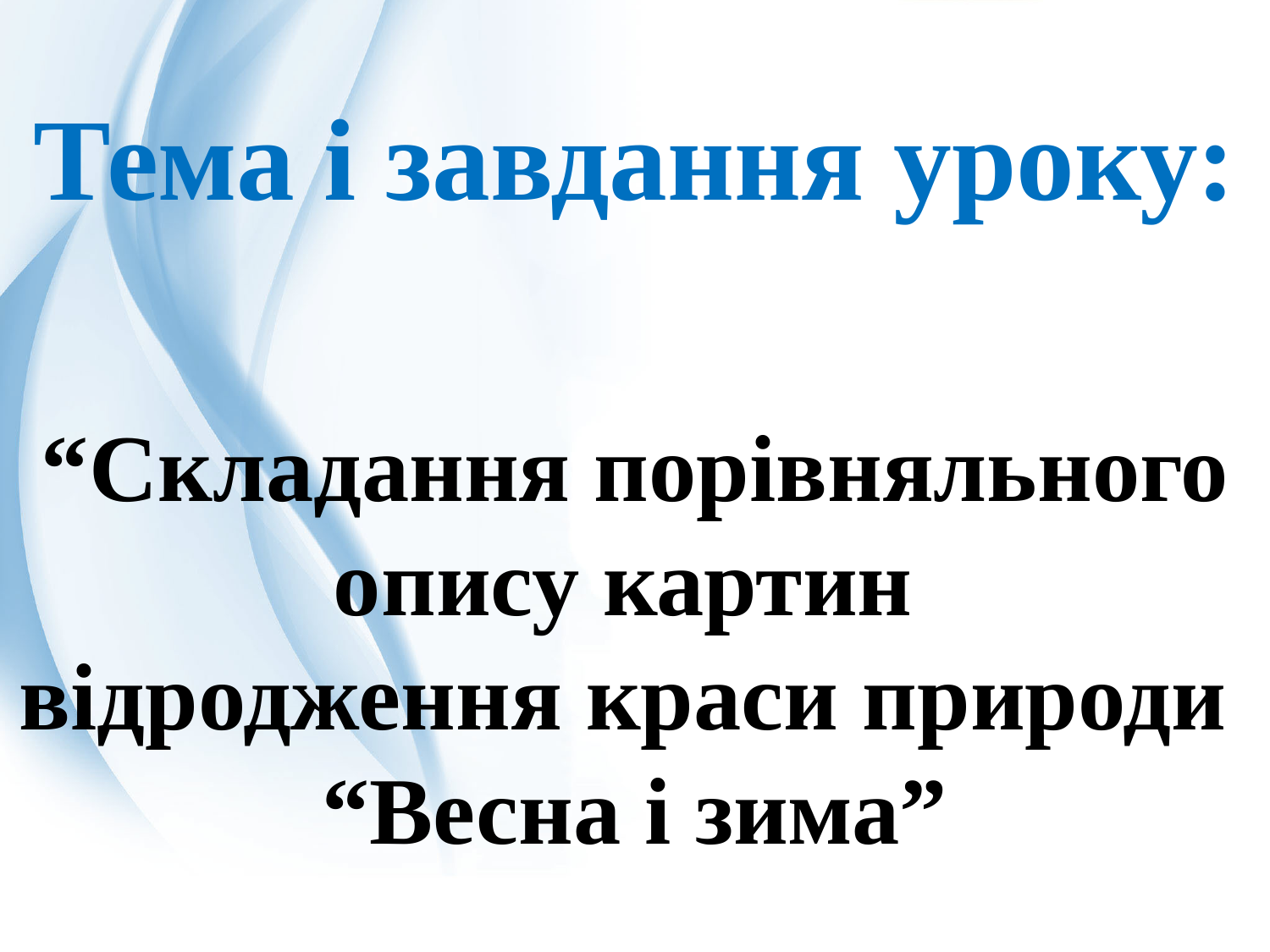

# Тема і завдання уроку:
“Складання порівняльного опису картин
відродження краси природи
“Весна і зима”